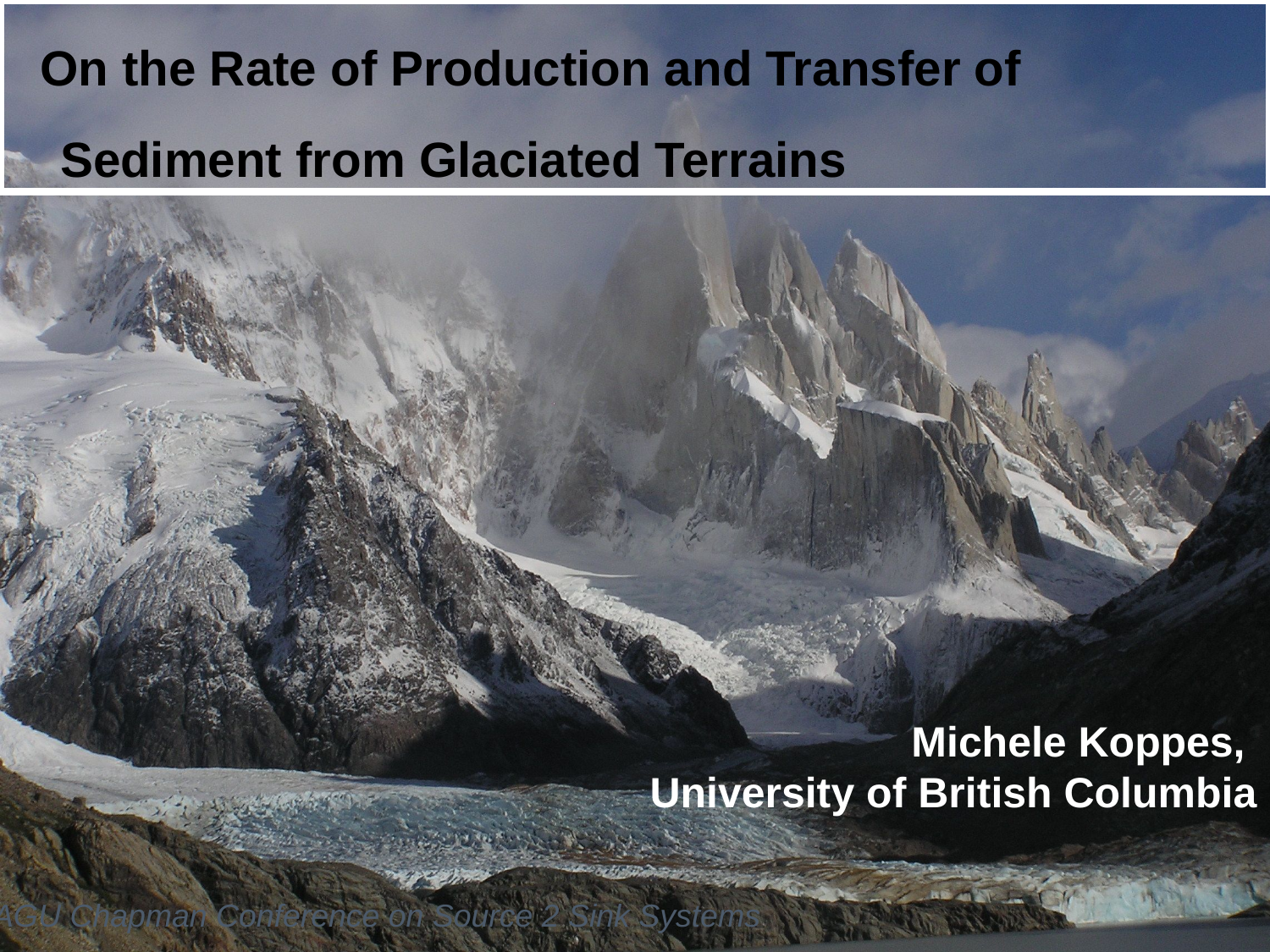

# On the Rate of Production and Transfer of Sediment from Glaciated Terrains
Michele Koppes,
University of British Columbia

AGU Chapman Conference on Source 2 Sink Systems